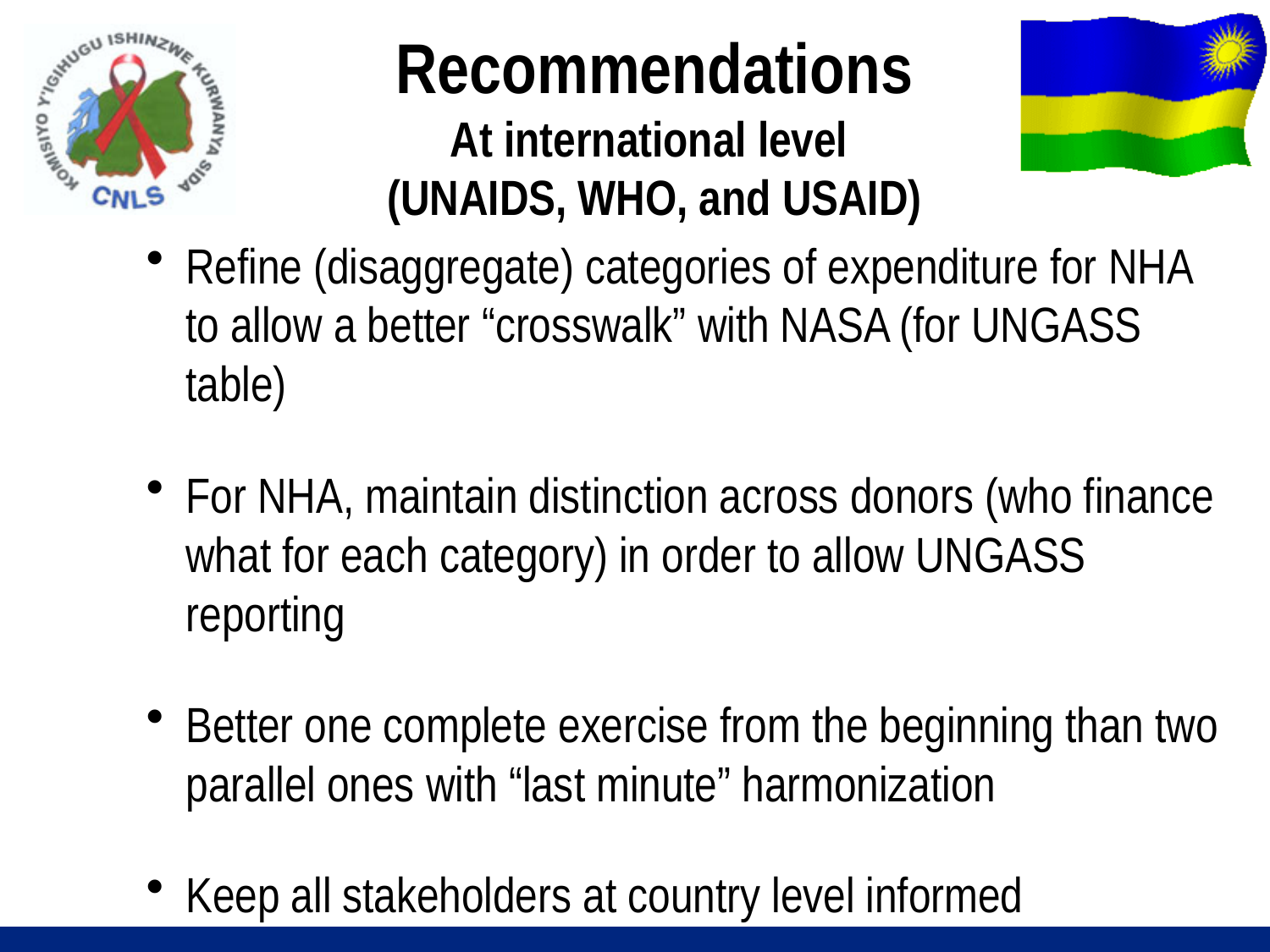

# Recommendations At international level (UNAIDS, WHO, and USAID)

Refine (disaggregate) categories of expenditure for NHA to allow a better “crosswalk” with NASA (for UNGASS table)

For NHA, maintain distinction across donors (who finance what for each category) in order to allow UNGASS reporting

Better one complete exercise from the beginning than two parallel ones with “last minute” harmonization

Keep all stakeholders at country level informed